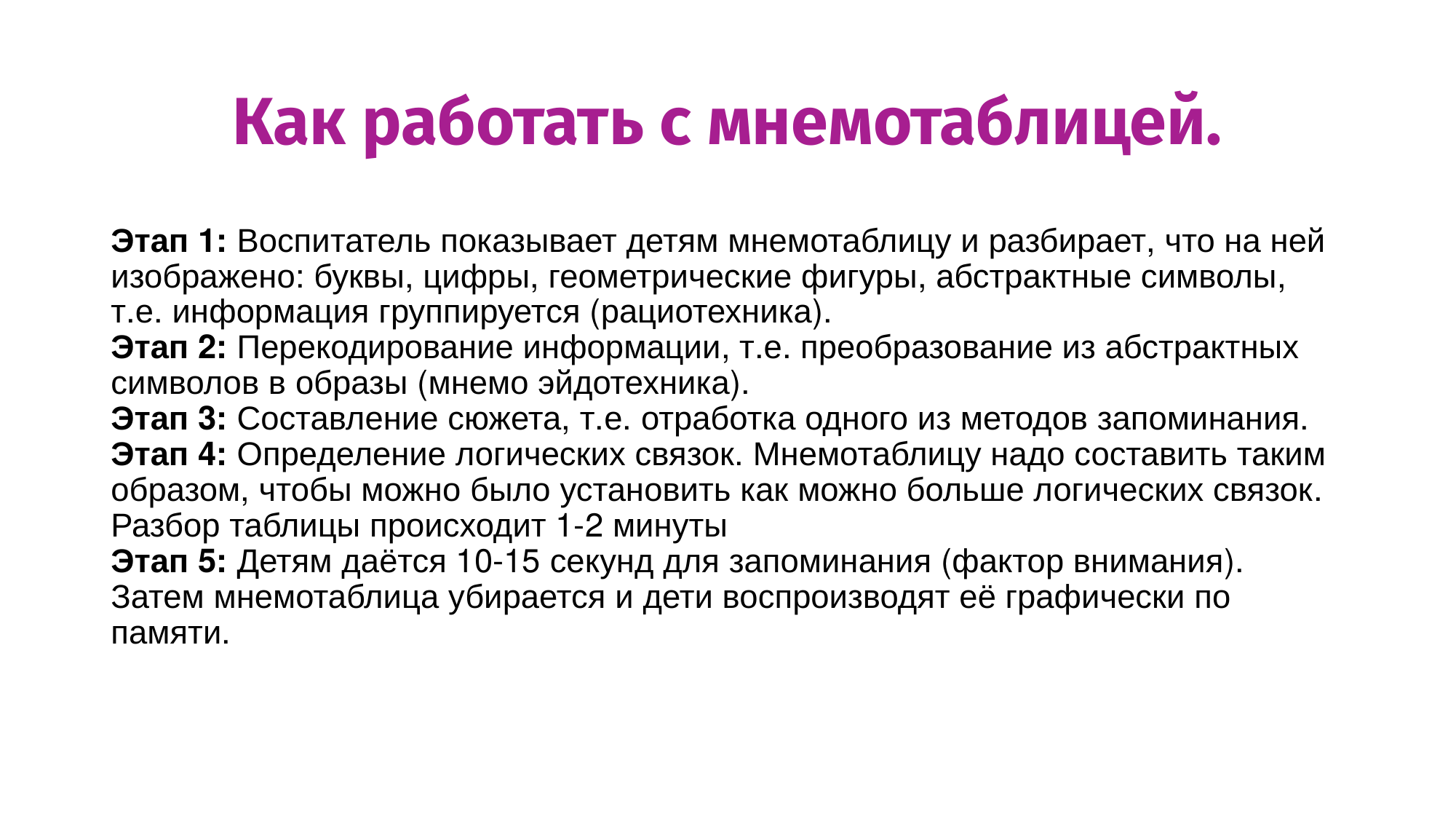

# Как работать с мнемотаблицей.
Этап 1: Воспитатель показывает детям мнемотаблицу и разбирает, что на ней изображено: буквы, цифры, геометрические фигуры, абстрактные символы, т.е. информация группируется (рациотехника).
Этап 2: Перекодирование информации, т.е. преобразование из абстрактных символов в образы (мнемо эйдотехника).
Этап 3: Составление сюжета, т.е. отработка одного из методов запоминания.
Этап 4: Определение логических связок. Мнемотаблицу надо составить таким образом, чтобы можно было установить как можно больше логических связок.
Разбор таблицы происходит 1-2 минуты
Этап 5: Детям даётся 10-15 секунд для запоминания (фактор внимания). Затем мнемотаблица убирается и дети воспроизводят её графически по памяти.